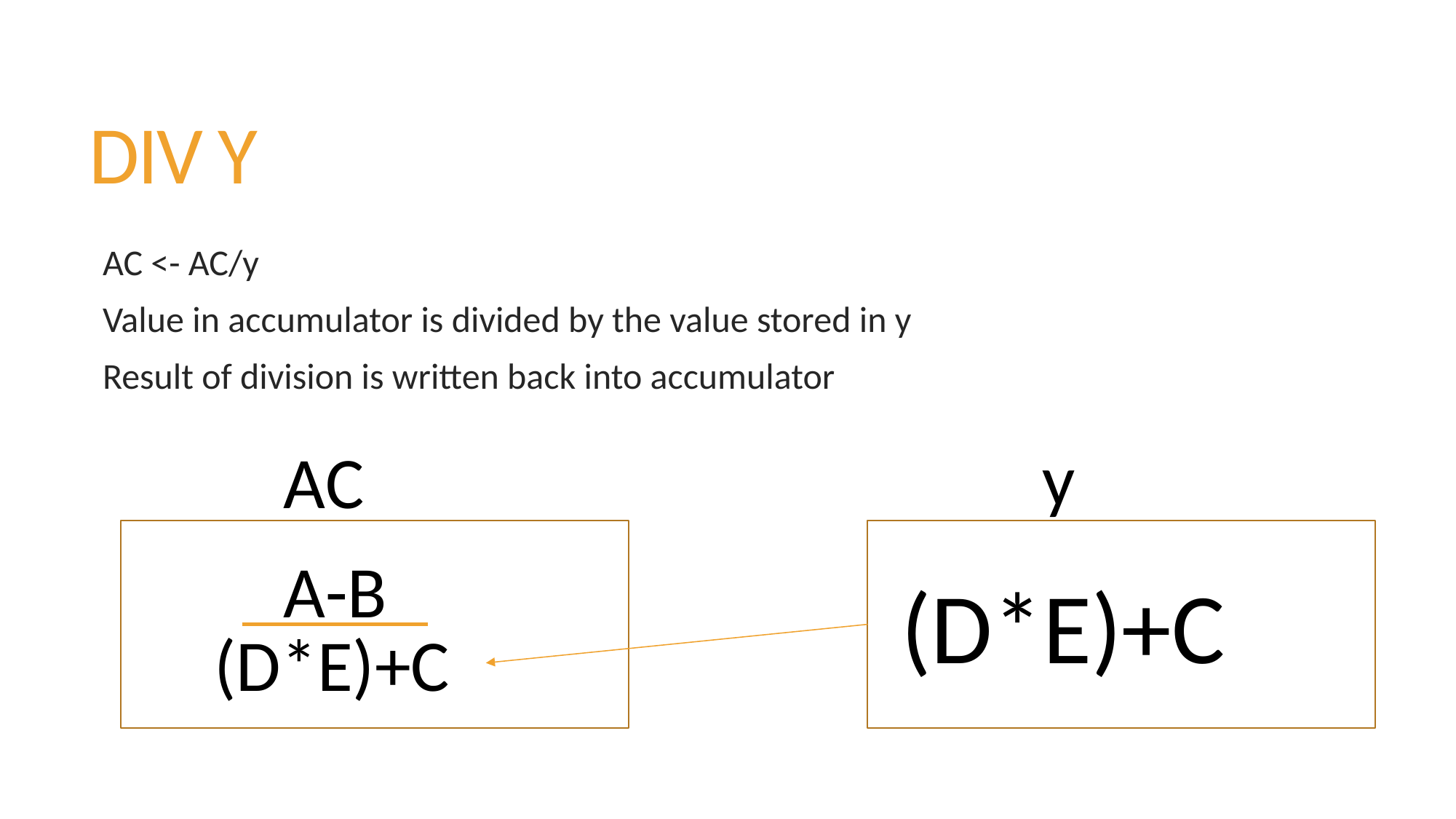

# DIV Y
AC <- AC/y
Value in accumulator is divided by the value stored in y
Result of division is written back into accumulator
y
AC

A-B
(D*E)+C
(D*E)+C